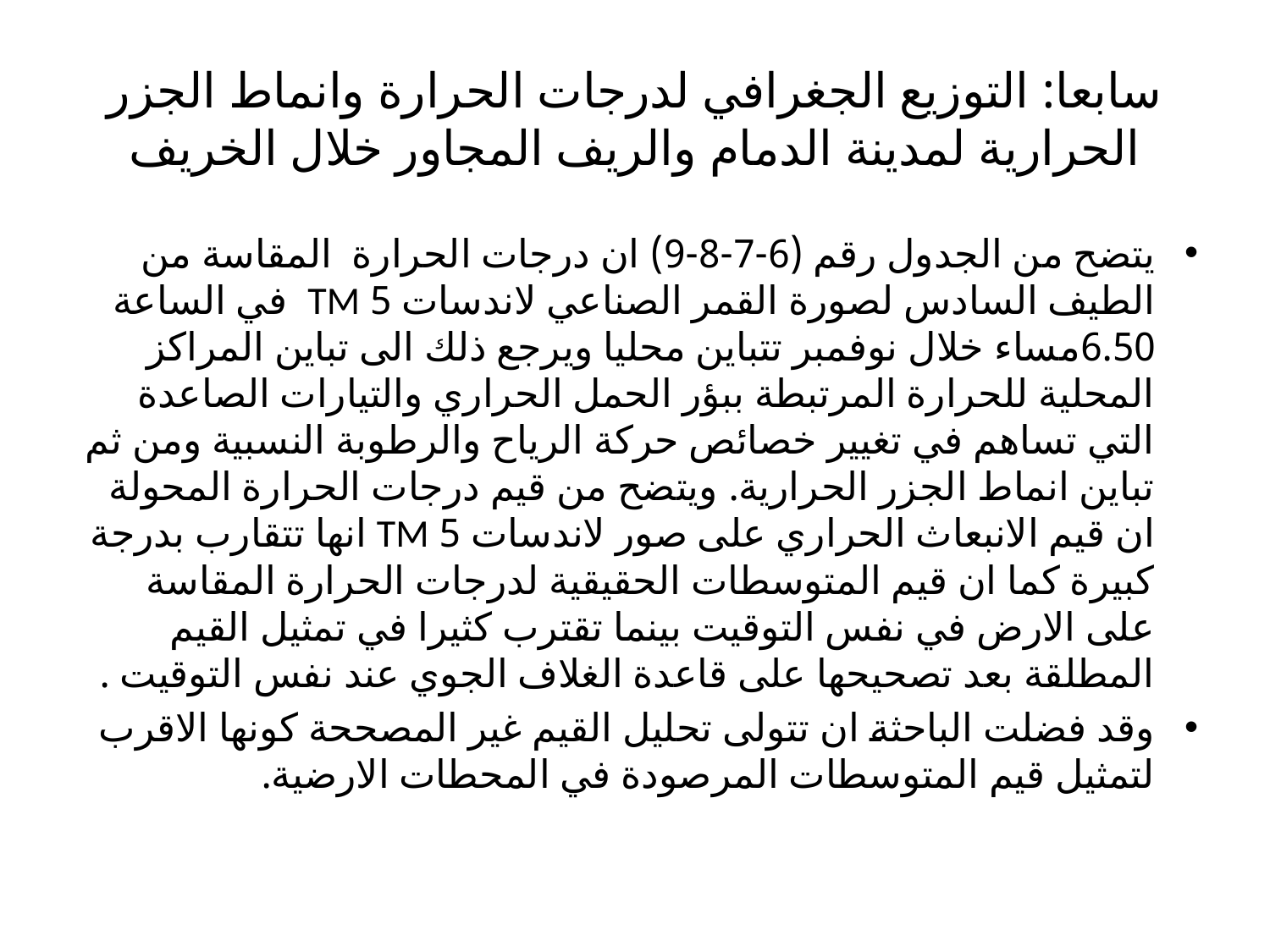

# سابعا: التوزيع الجغرافي لدرجات الحرارة وانماط الجزر الحرارية لمدينة الدمام والريف المجاور خلال الخريف
يتضح من الجدول رقم (6-7-8-9) ان درجات الحرارة  المقاسة من الطيف السادس لصورة القمر الصناعي لاندسات 5 TM  في الساعة 6.50مساء خلال نوفمبر تتباين محليا ويرجع ذلك الى تباين المراكز المحلية للحرارة المرتبطة ببؤر الحمل الحراري والتيارات الصاعدة التي تساهم في تغيير خصائص حركة الرياح والرطوبة النسبية ومن ثم تباين انماط الجزر الحرارية. ويتضح من قيم درجات الحرارة المحولة ان قيم الانبعاث الحراري على صور لاندسات 5 TM انها تتقارب بدرجة كبيرة كما ان قيم المتوسطات الحقيقية لدرجات الحرارة المقاسة على الارض في نفس التوقيت بينما تقترب كثيرا في تمثيل القيم المطلقة بعد تصحيحها على قاعدة الغلاف الجوي عند نفس التوقيت .
وقد فضلت الباحثة ان تتولى تحليل القيم غير المصححة كونها الاقرب لتمثيل قيم المتوسطات المرصودة في المحطات الارضية.